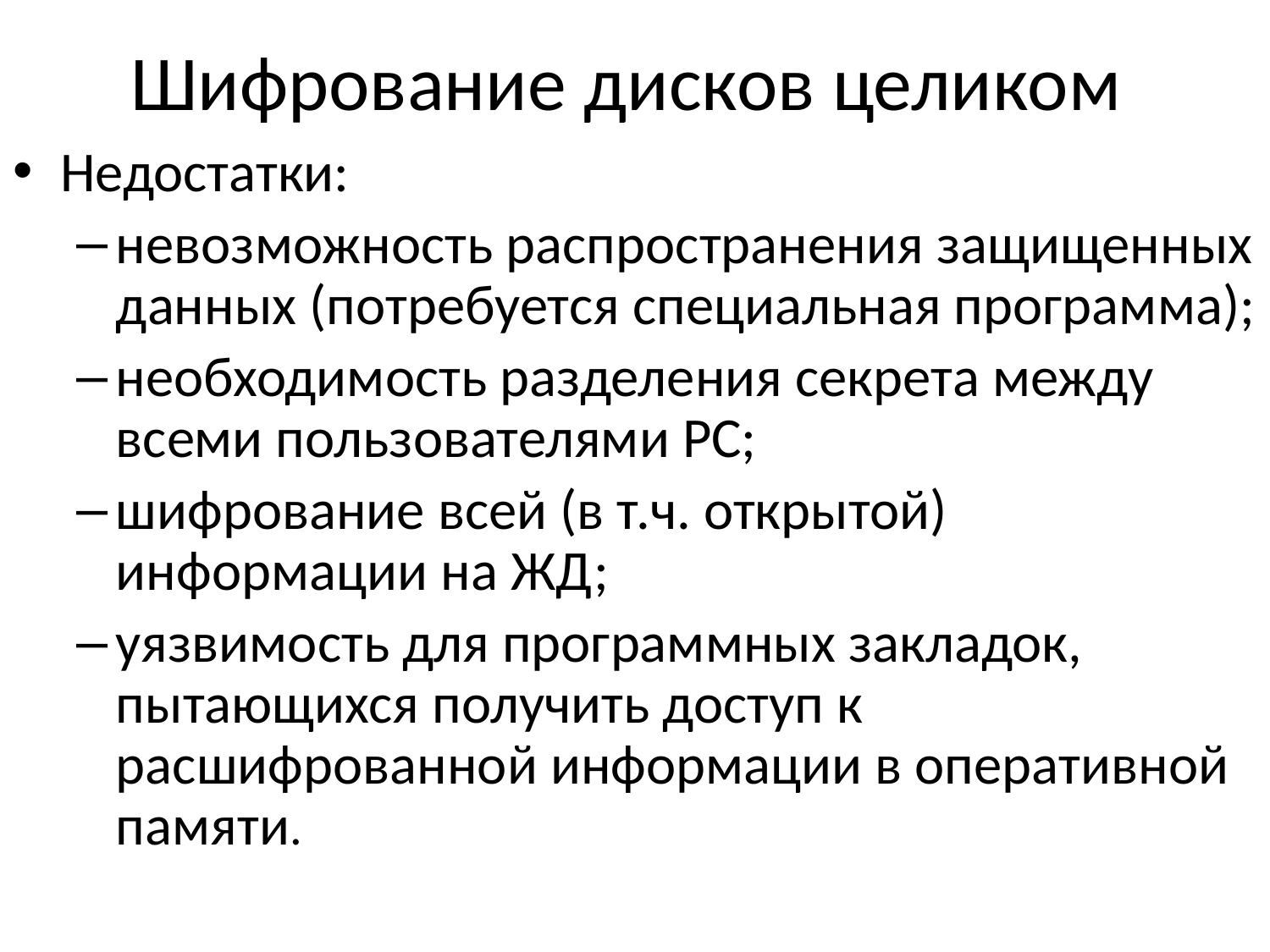

# Шифрование дисков целиком
Недостатки:
невозможность распространения защищенных данных (потребуется специальная программа);
необходимость разделения секрета между всеми пользователями РС;
шифрование всей (в т.ч. открытой) информации на ЖД;
уязвимость для программных закладок, пытающихся получить доступ к расшифрованной информации в оперативной памяти.